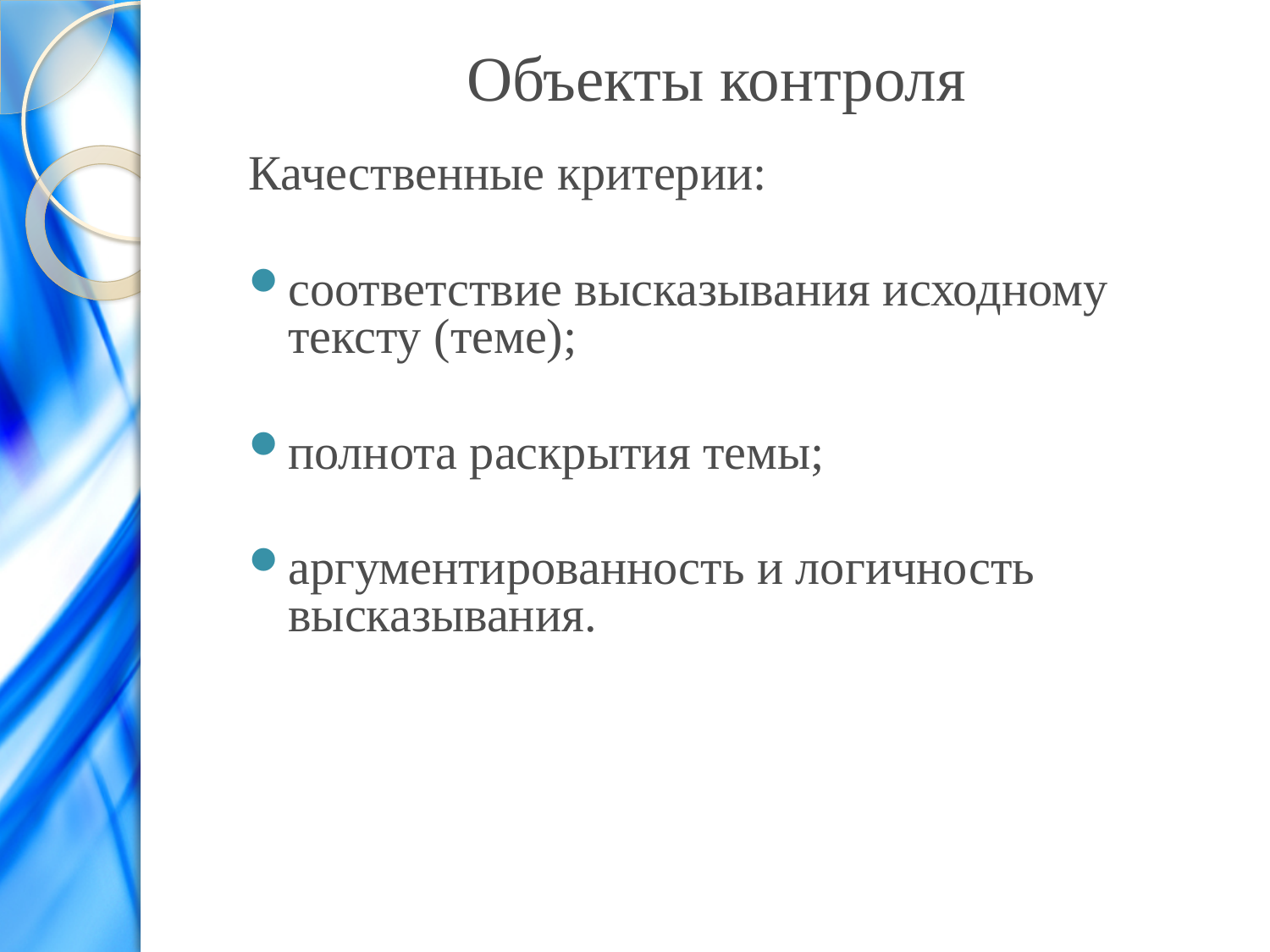

# Объекты контроля
Качественные критерии:

соответствие высказывания исходному тексту (теме);

полнота раскрытия темы;

аргументированность и логичность высказывания.